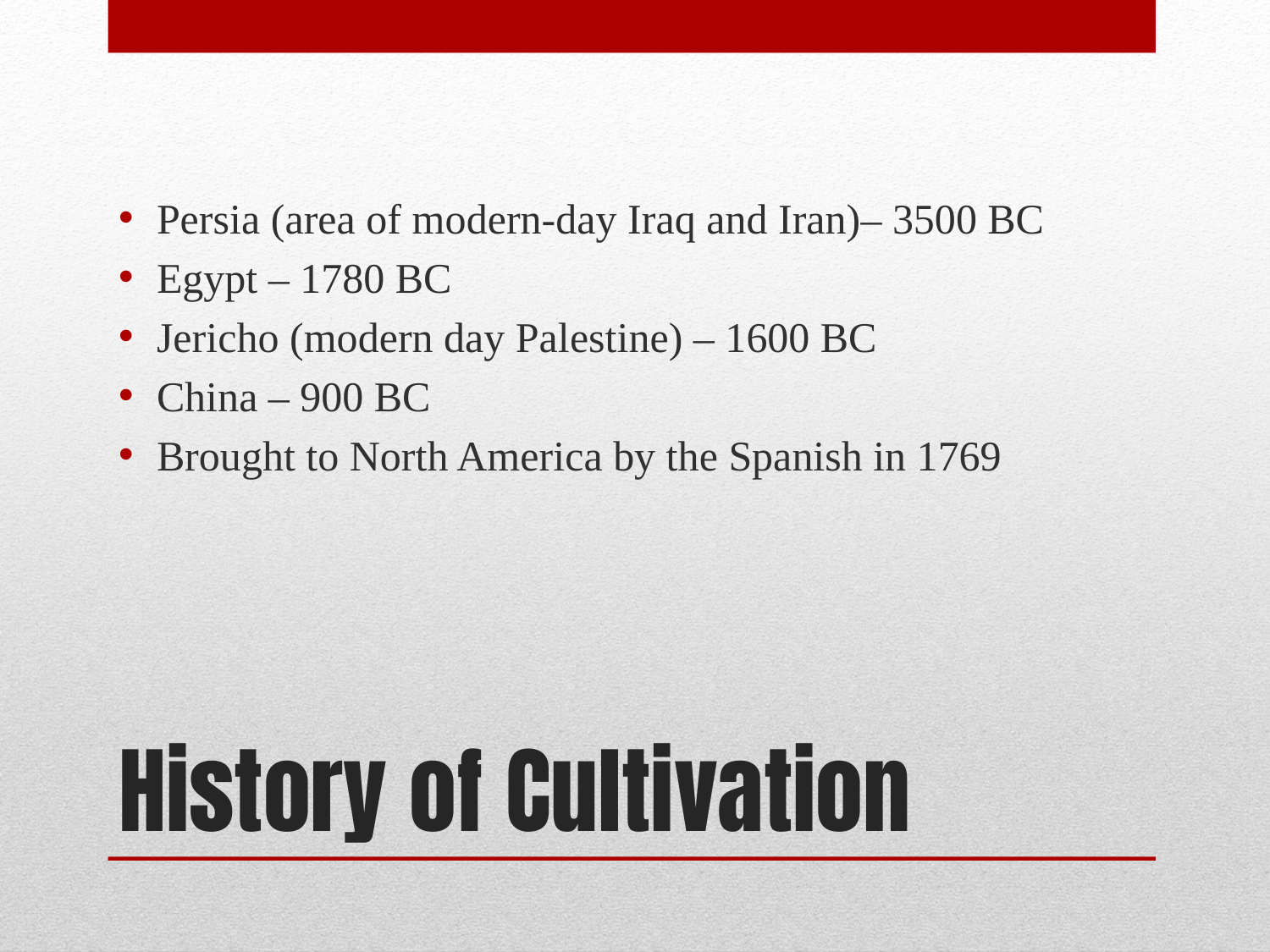

Persia (area of modern-day Iraq and Iran)– 3500 BC
Egypt – 1780 BC
Jericho (modern day Palestine) – 1600 BC
China – 900 BC
Brought to North America by the Spanish in 1769

# History of Cultivation